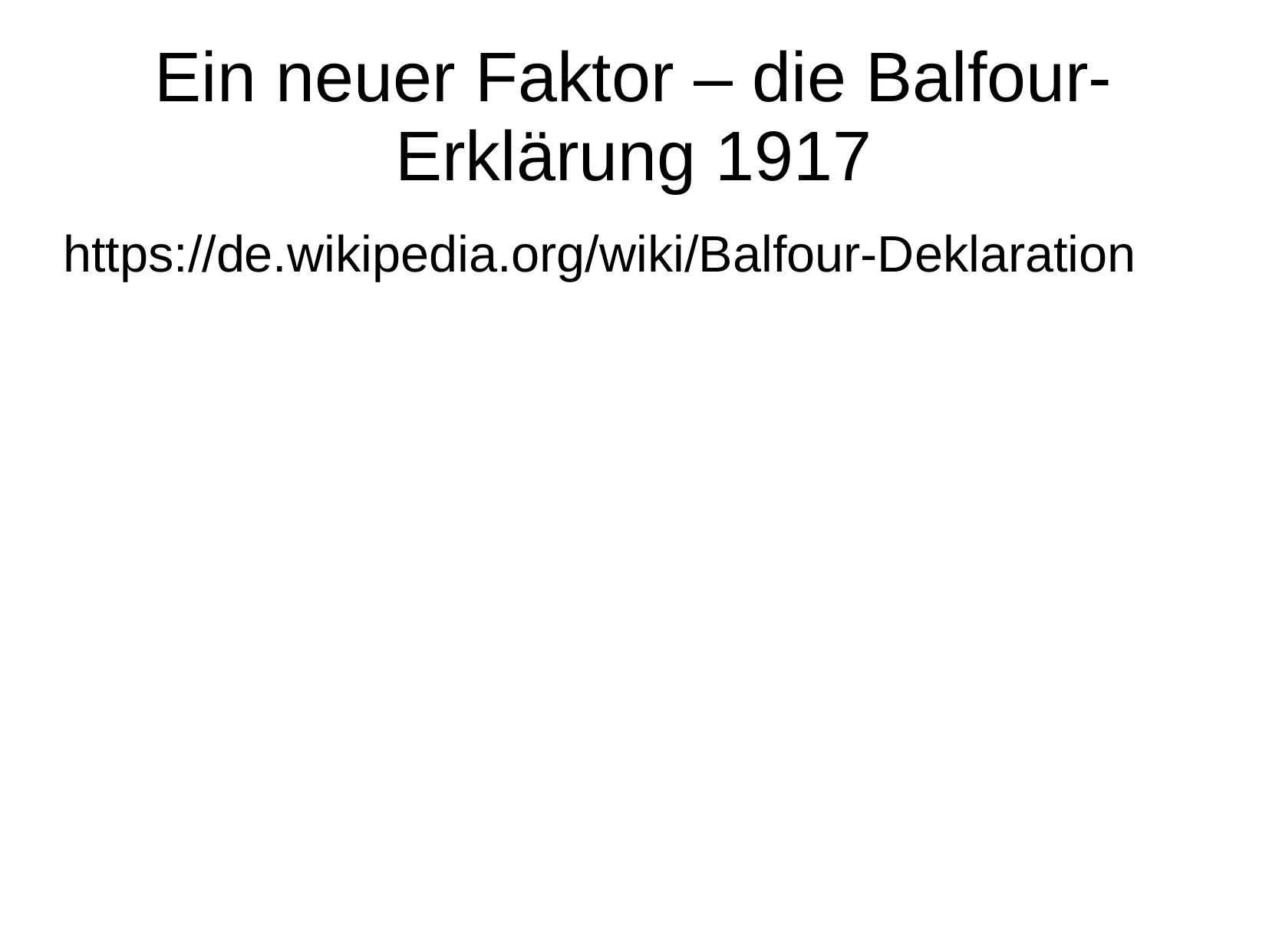

# Ein neuer Faktor – die Balfour-Erklärung 1917
https://de.wikipedia.org/wiki/Balfour-Deklaration